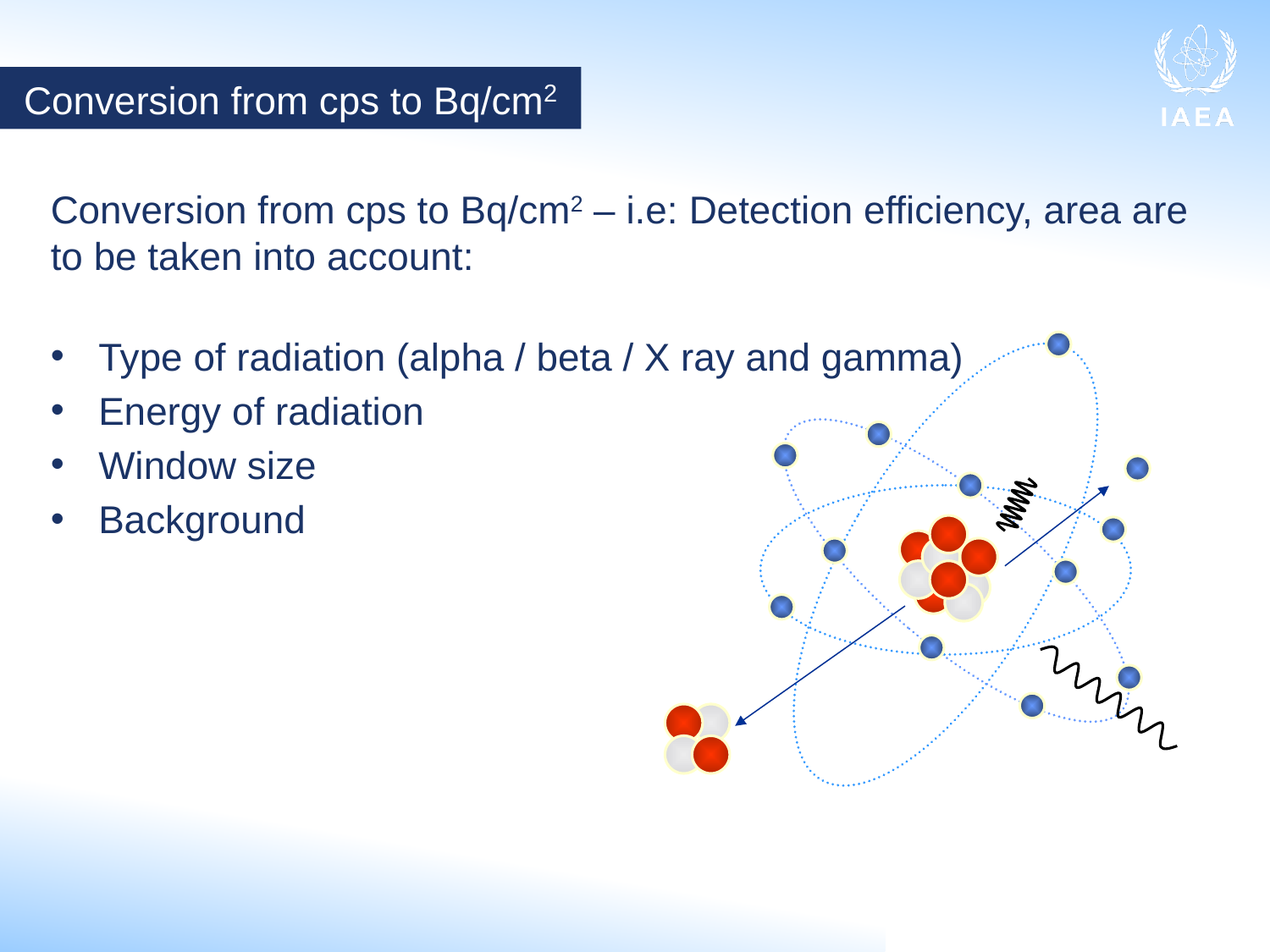

Conversion from cps to Bq/cm2
Conversion from cps to Bq/cm2 – i.e: Detection efficiency, area are to be taken into account:
Type of radiation (alpha / beta / X ray and gamma)
Energy of radiation
Window size
Background